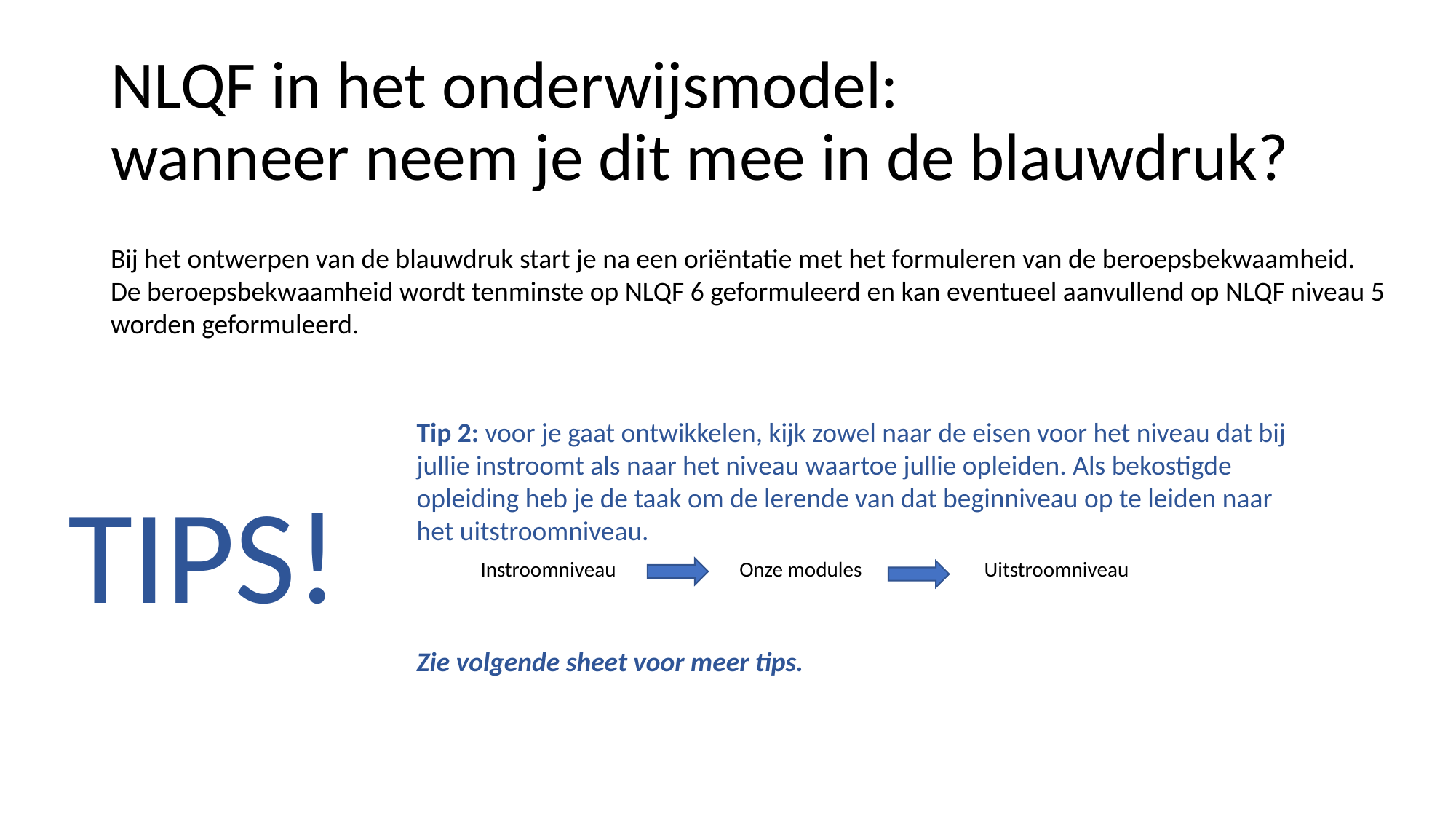

# NLQF in het onderwijsmodel: wanneer neem je dit mee in de blauwdruk?
Bij het ontwerpen van de blauwdruk start je na een oriëntatie met het formuleren van de beroepsbekwaamheid. De beroepsbekwaamheid wordt tenminste op NLQF 6 geformuleerd en kan eventueel aanvullend op NLQF niveau 5 worden geformuleerd.
Tip 2: voor je gaat ontwikkelen, kijk zowel naar de eisen voor het niveau dat bij jullie instroomt als naar het niveau waartoe jullie opleiden. Als bekostigde opleiding heb je de taak om de lerende van dat beginniveau op te leiden naar het uitstroomniveau.
Zie volgende sheet voor meer tips.
TIPS!
Uitstroomniveau
Onze modules
Instroomniveau